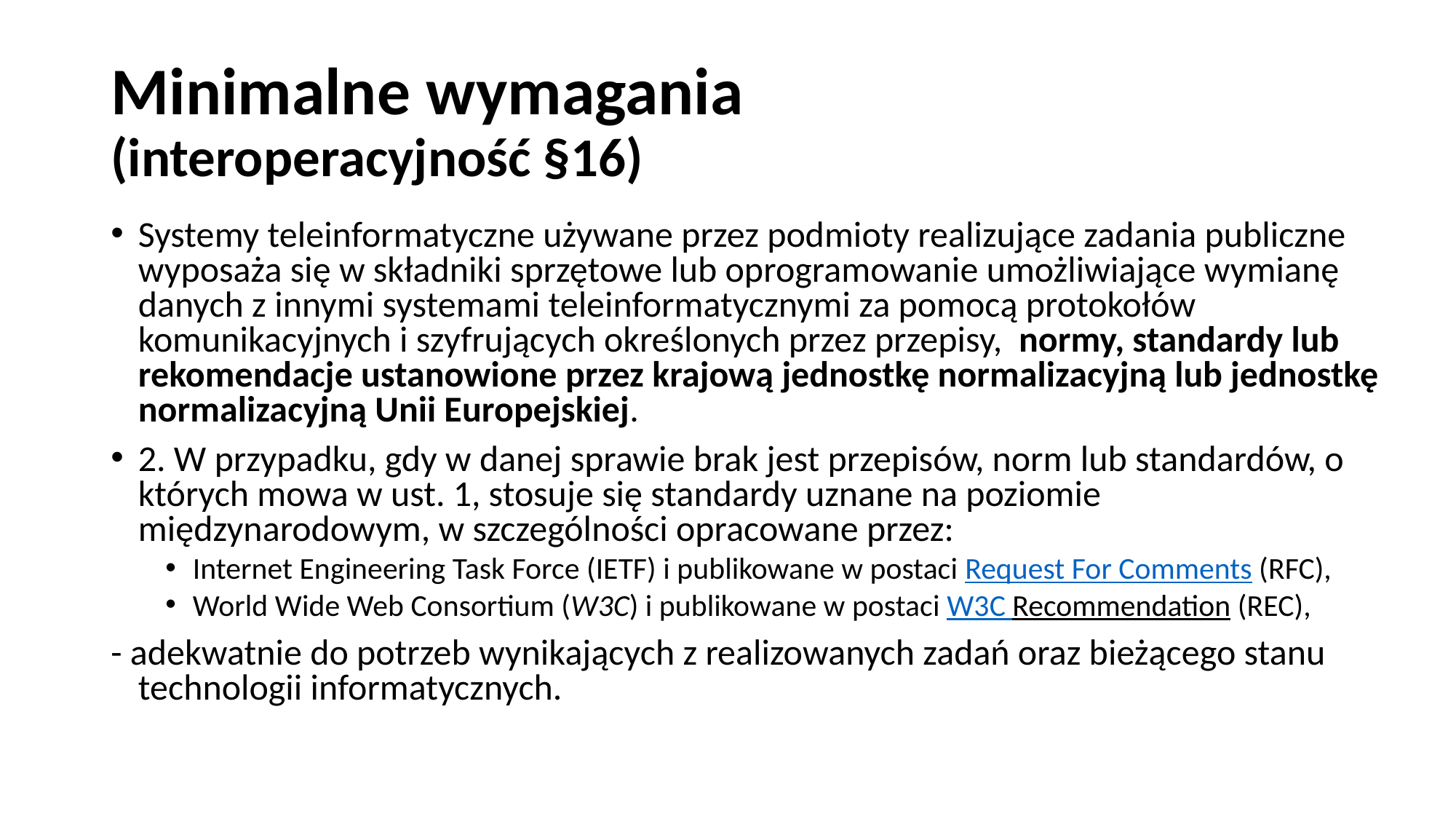

# Minimalne wymagania (interoperacyjność §16)
Systemy teleinformatyczne używane przez podmioty realizujące zadania publiczne wyposaża się w składniki sprzętowe lub oprogramowanie umożliwiające wymianę danych z innymi systemami teleinformatycznymi za pomocą protokołów komunikacyjnych i szyfrujących określonych przez przepisy,  normy, standardy lub rekomendacje ustanowione przez krajową jednostkę normalizacyjną lub jednostkę normalizacyjną Unii Europejskiej.
2. W przypadku, gdy w danej sprawie brak jest przepisów, norm lub standardów, o których mowa w ust. 1, stosuje się standardy uznane na poziomie międzynarodowym, w szczególności opracowane przez:
Internet Engineering Task Force (IETF) i publikowane w postaci Request For Comments (RFC),
World Wide Web Consortium (W3C) i publikowane w postaci W3C Recommendation (REC),
- adekwatnie do potrzeb wynikających z realizowanych zadań oraz bieżącego stanu technologii informatycznych.